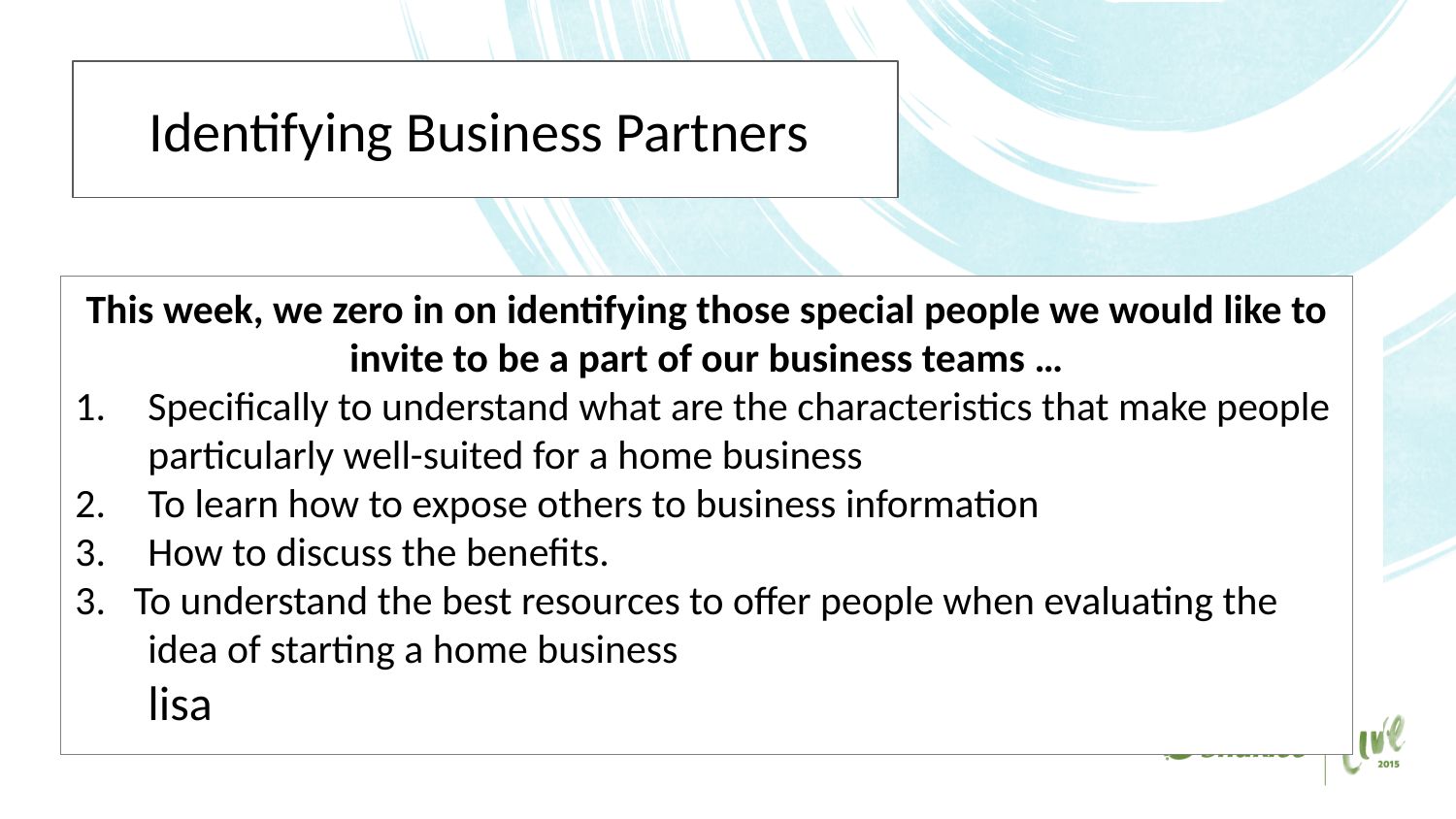

# Identifying Business Partners
This week, we zero in on identifying those special people we would like to invite to be a part of our business teams …
Specifically to understand what are the characteristics that make people particularly well-suited for a home business
To learn how to expose others to business information
How to discuss the benefits.
3.   To understand the best resources to offer people when evaluating the idea of starting a home business        				 lisa
To review --there are 2 specific goals we want to achieve in developing a solid Shaklee business.
To develop a customer base of 20 to 30 members
To identify potential business partners